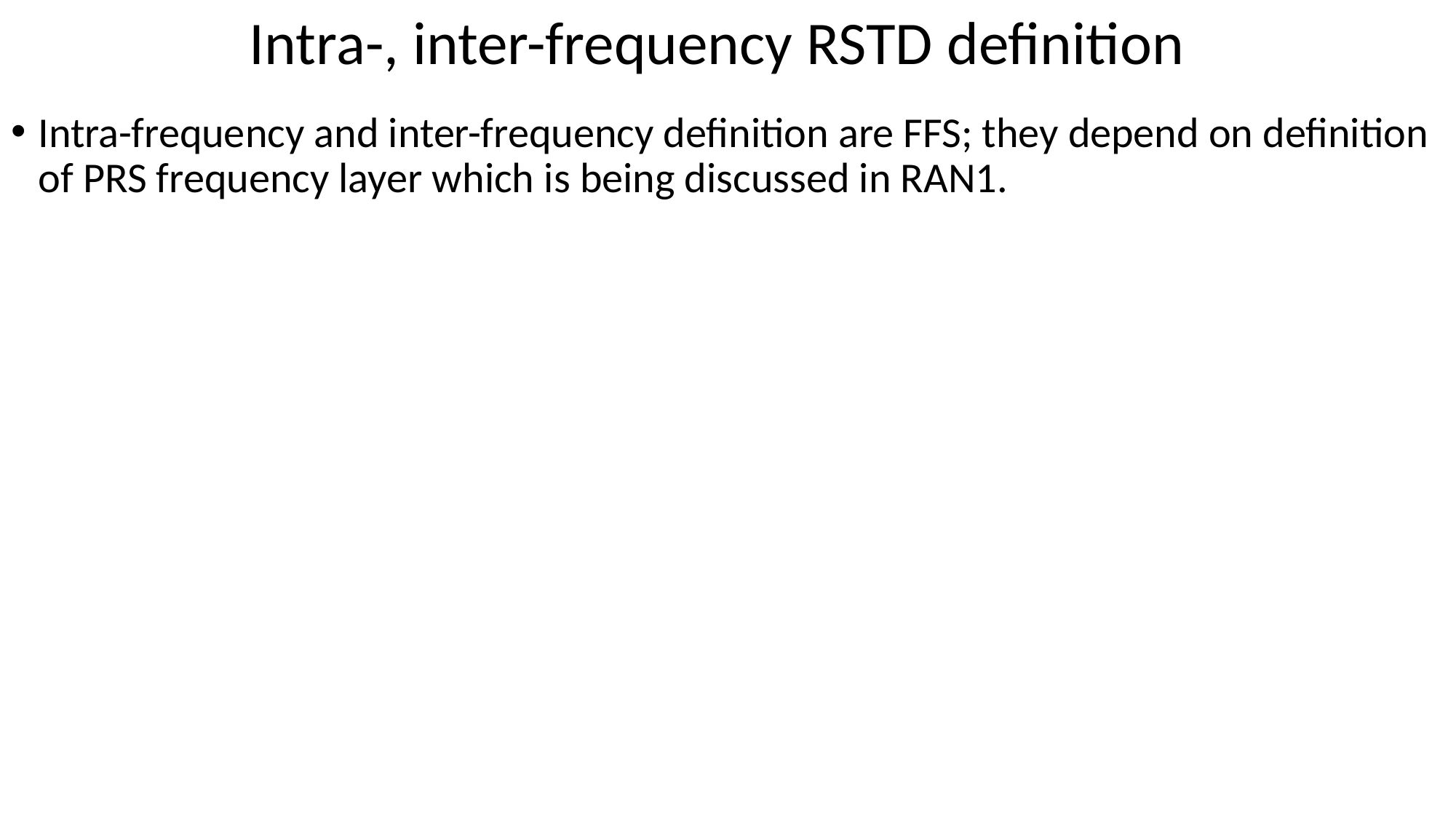

# Intra-, inter-frequency RSTD definition
Intra-frequency and inter-frequency definition are FFS; they depend on definition of PRS frequency layer which is being discussed in RAN1.